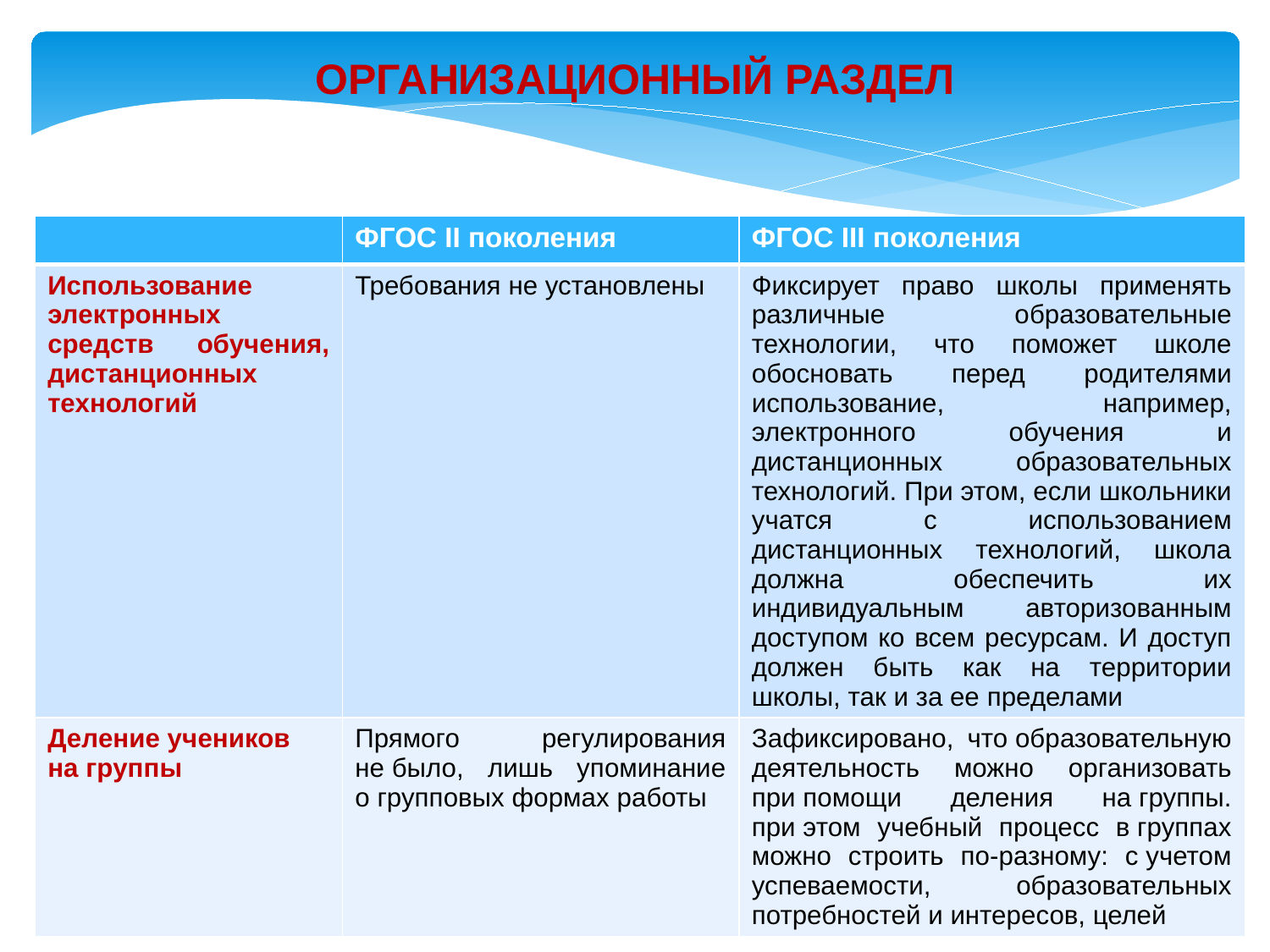

ОРГАНИЗАЦИОННЫЙ РАЗДЕЛ
|  | ФГОС II поколения | ФГОС III поколения |
| --- | --- | --- |
| Использование электронных средств обучения, дистанционных технологий | Требования не установлены | Фиксирует право школы применять различные образовательные технологии, что поможет школе обосновать перед родителями использование, например, электронного обучения и дистанционных образовательных технологий. При этом, если школьники учатся с использованием дистанционных технологий, школа должна обеспечить их индивидуальным авторизованным доступом ко всем ресурсам. И доступ должен быть как на территории школы, так и за ее пределами |
| Деление учеников на группы | Прямого регулирования не было, лишь упоминание о групповых формах работы | Зафиксировано, что образовательную деятельность можно организовать при помощи деления на группы. при этом учебный процесс в группах можно строить по-разному: с учетом успеваемости, образовательных потребностей и интересов, целей |